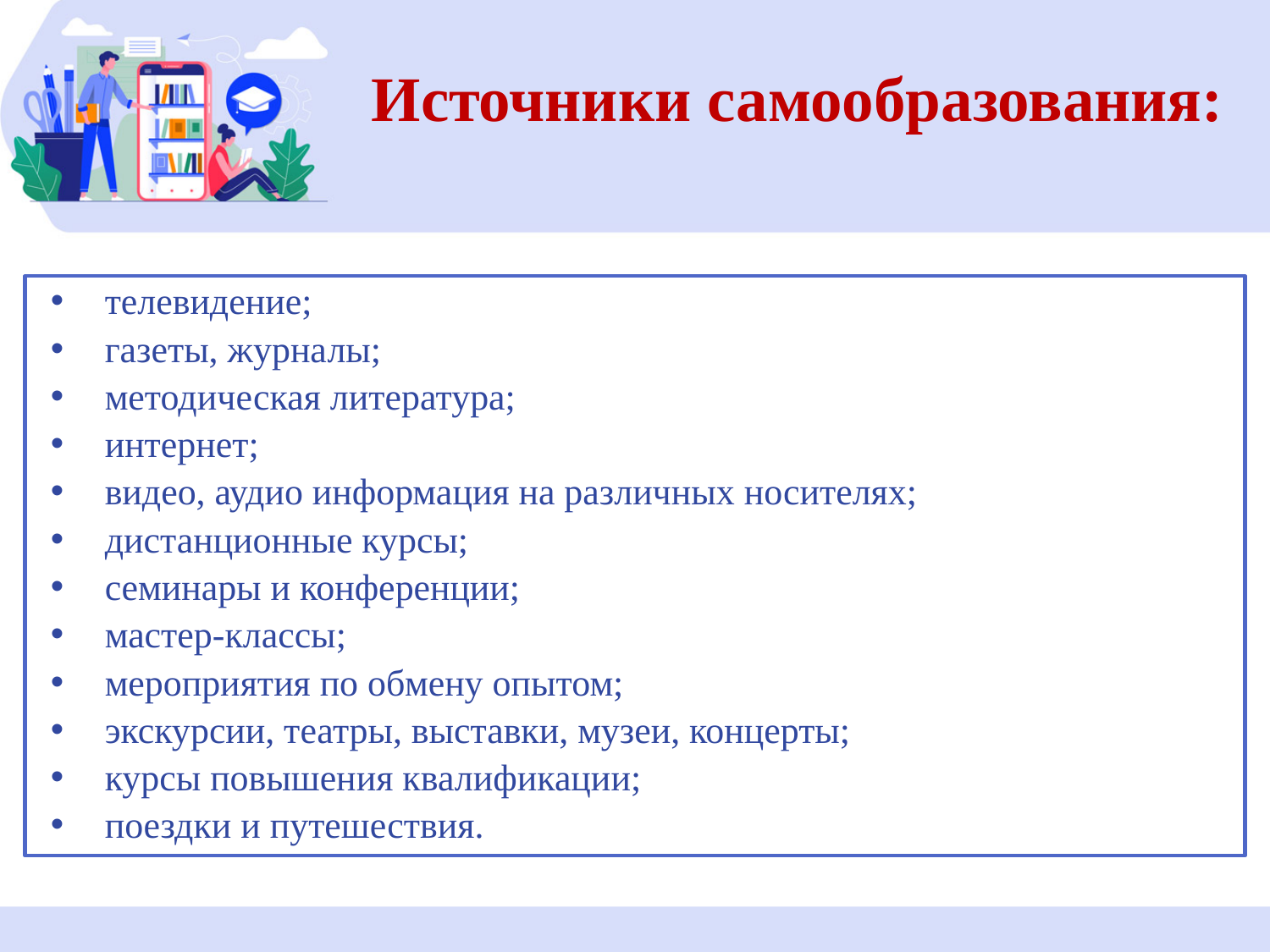

# Источники самообразования:
телевидение;
газеты, журналы;
методическая литература;
интернет;
видео, аудио информация на различных носителях;
дистанционные курсы;
семинары и конференции;
мастер-классы;
мероприятия по обмену опытом;
экскурсии, театры, выставки, музеи, концерты;
курсы повышения квалификации;
поездки и путешествия.